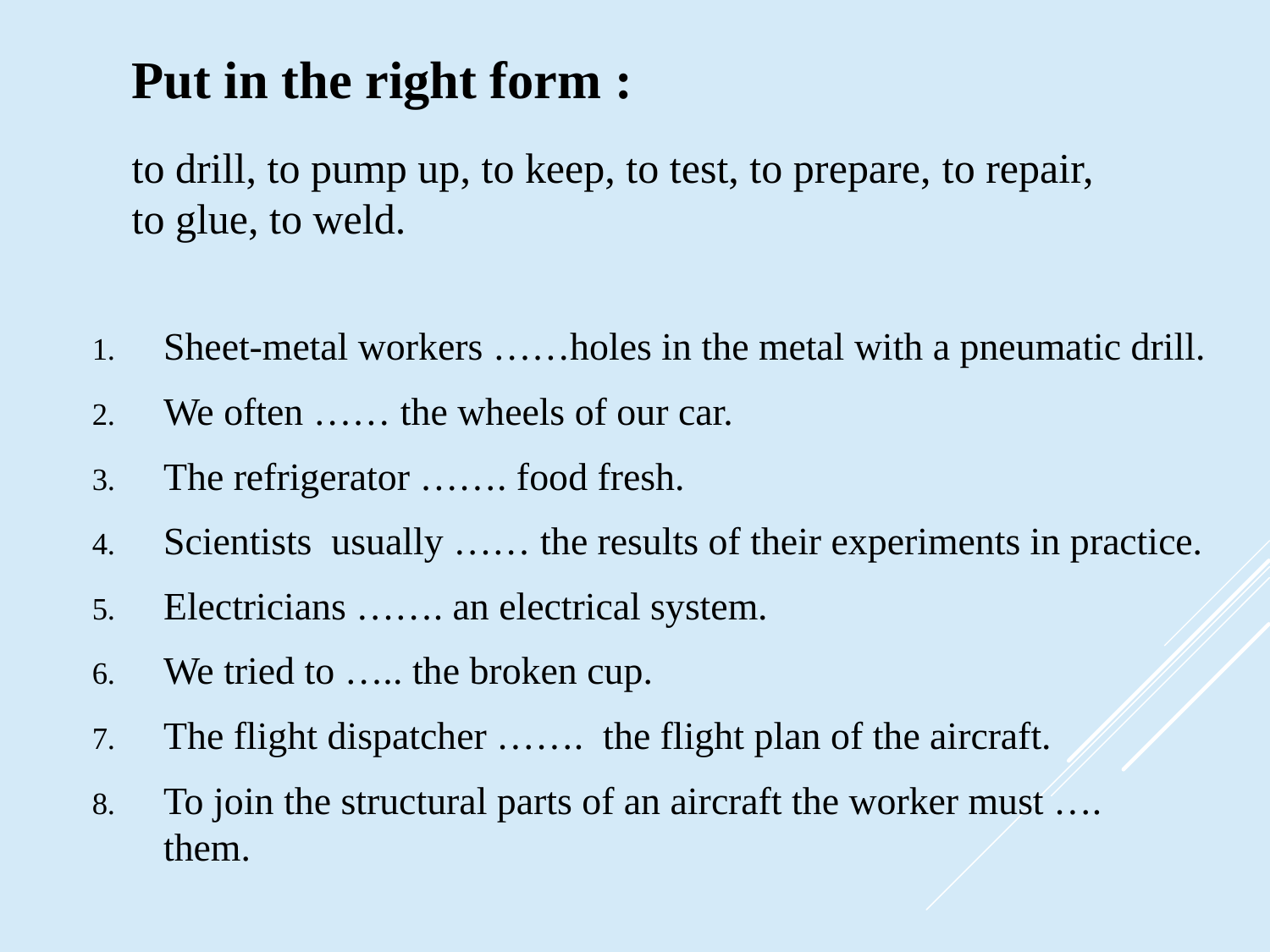

# Put in the right form : to drill, to pump up, to keep, to test, to prepare, to repair, to glue, to weld.
Sheet-metal workers ……holes in the metal with a pneumatic drill.
We often …… the wheels of our car.
The refrigerator ……. food fresh.
Scientists  usually …… the results of their experiments in practice.
Electricians ……. an electrical system.
We tried to ….. the broken cup.
The flight dispatcher …….  the flight plan of the aircraft.
To join the structural parts of an aircraft the worker must ….  them.